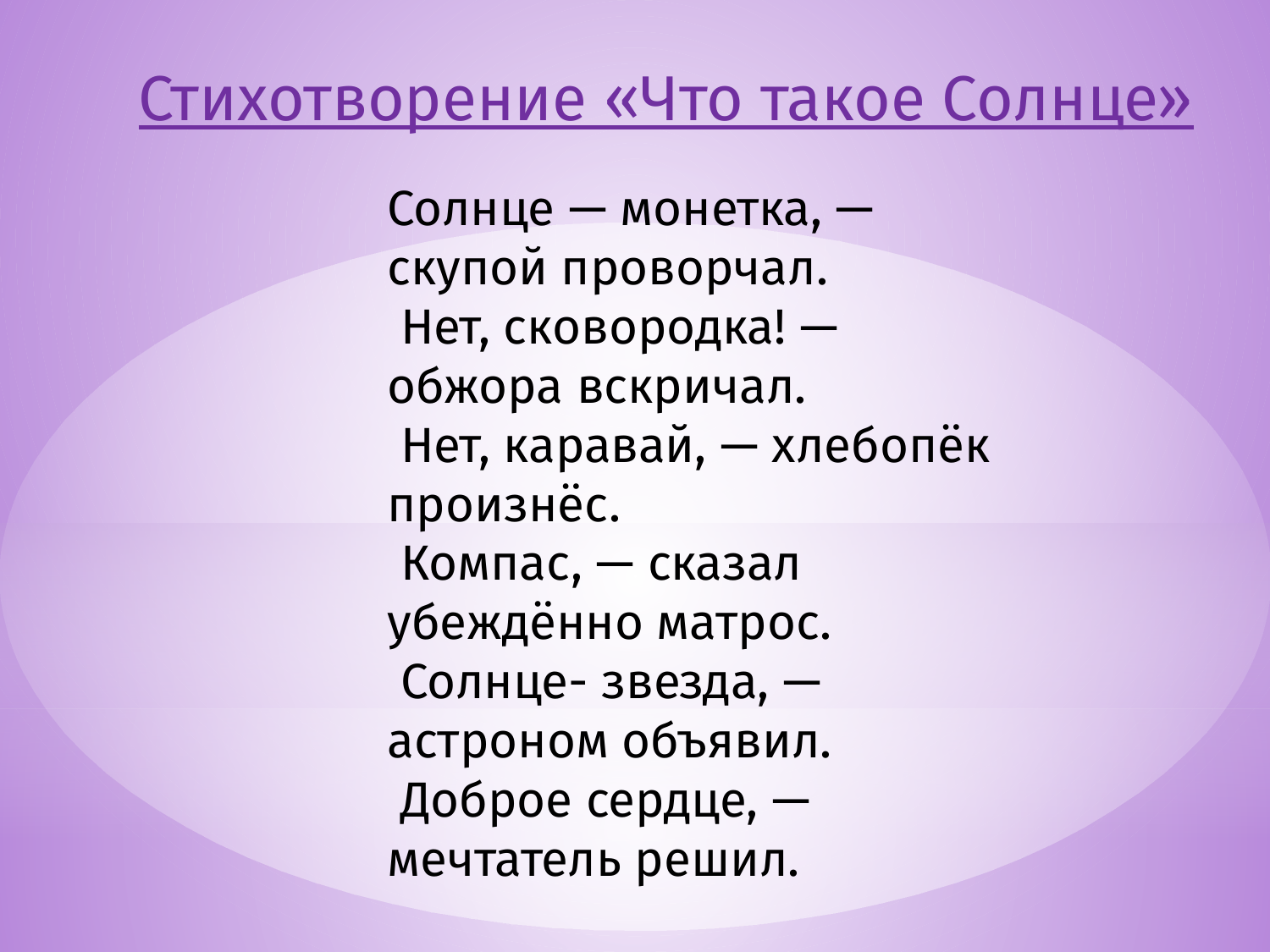

Стихотворение «Что такое Солнце»
Солнце — монетка, — скупой проворчал.
 Нет, сковородка! — обжора вскричал.
 Нет, каравай, — хлебопёк произнёс.
 Компас, — сказал убеждённо матрос.
 Солнце- звезда, — астроном объявил.
 Доброе сердце, — мечтатель решил.